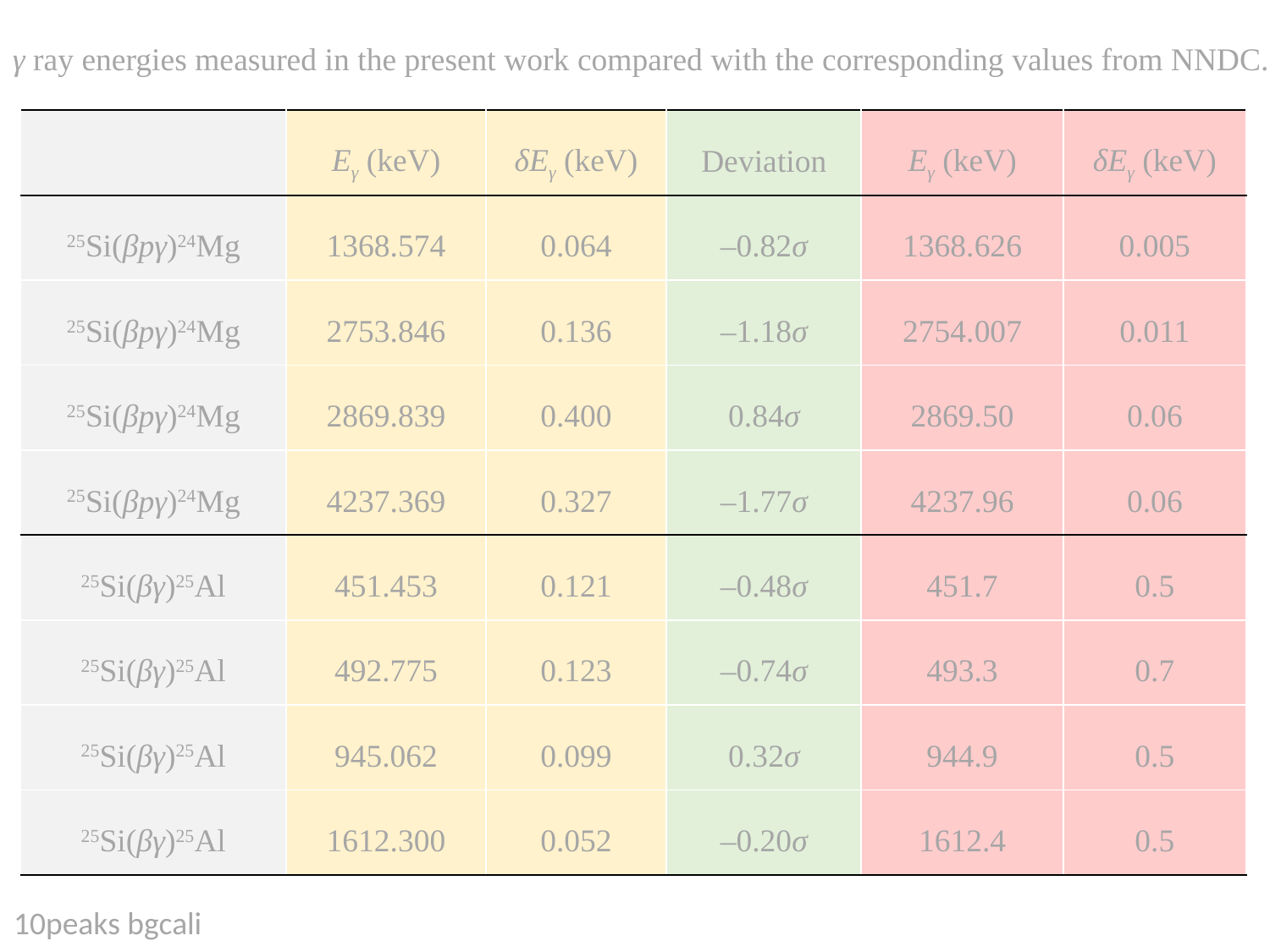

γ ray energies measured in the present work compared with the corresponding values from NNDC.
|  | Eγ (keV) | δEγ (keV) | Deviation | Eγ (keV) | δEγ (keV) |
| --- | --- | --- | --- | --- | --- |
| 25Si(βpγ)24Mg | 1368.574 | 0.064 | –0.82σ | 1368.626 | 0.005 |
| 25Si(βpγ)24Mg | 2753.846 | 0.136 | –1.18σ | 2754.007 | 0.011 |
| 25Si(βpγ)24Mg | 2869.839 | 0.400 | 0.84σ | 2869.50 | 0.06 |
| 25Si(βpγ)24Mg | 4237.369 | 0.327 | –1.77σ | 4237.96 | 0.06 |
| 25Si(βγ)25Al | 451.453 | 0.121 | –0.48σ | 451.7 | 0.5 |
| 25Si(βγ)25Al | 492.775 | 0.123 | –0.74σ | 493.3 | 0.7 |
| 25Si(βγ)25Al | 945.062 | 0.099 | 0.32σ | 944.9 | 0.5 |
| 25Si(βγ)25Al | 1612.300 | 0.052 | –0.20σ | 1612.4 | 0.5 |
10peaks bgcali